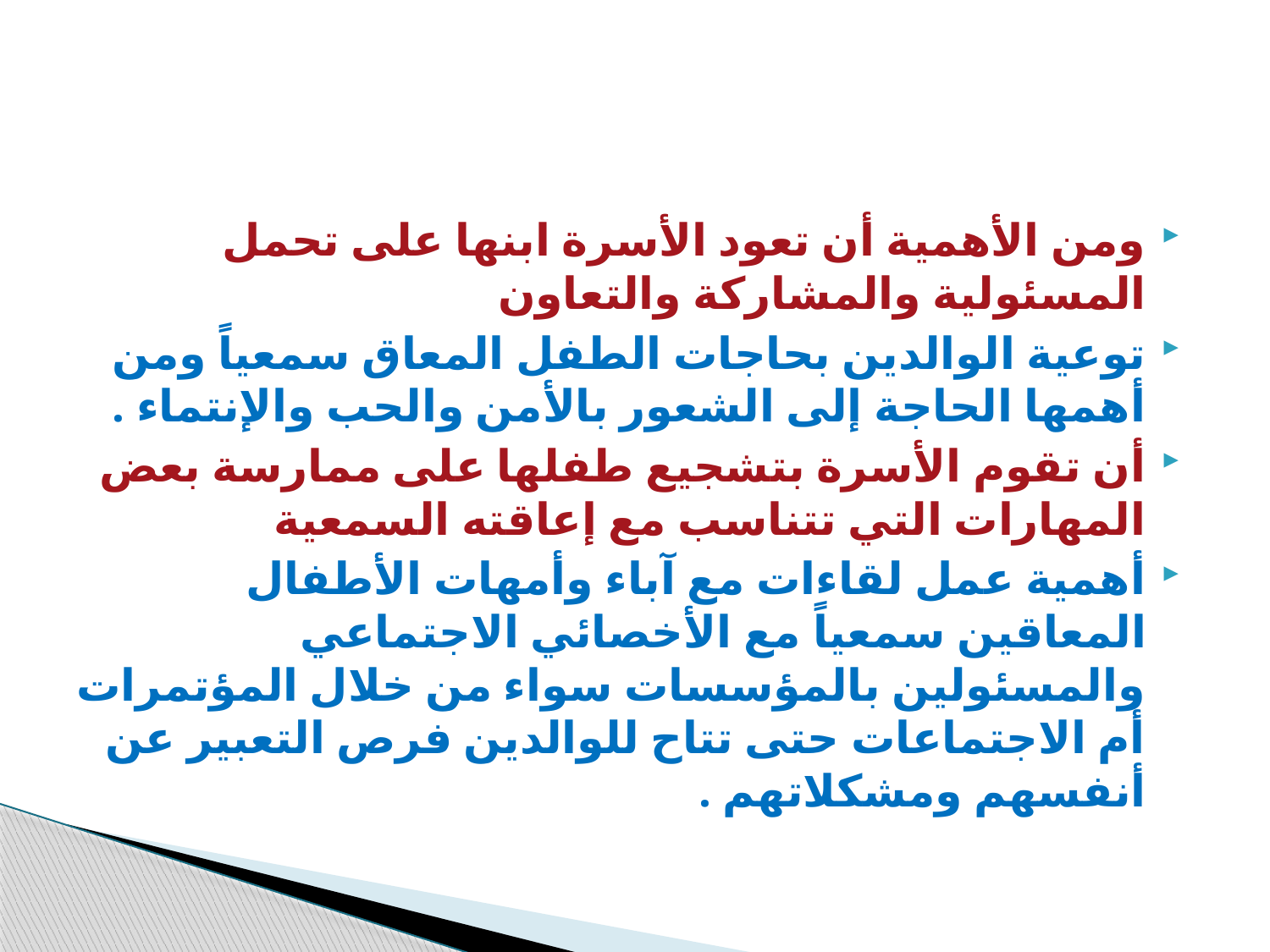

#
ومن الأهمية أن تعود الأسرة ابنها على تحمل المسئولية والمشاركة والتعاون
توعية الوالدين بحاجات الطفل المعاق سمعياً ومن أهمها الحاجة إلى الشعور بالأمن والحب والإنتماء .
أن تقوم الأسرة بتشجيع طفلها على ممارسة بعض المهارات التي تتناسب مع إعاقته السمعية
أهمية عمل لقاءات مع آباء وأمهات الأطفال المعاقين سمعياً مع الأخصائي الاجتماعي والمسئولين بالمؤسسات سواء من خلال المؤتمرات أم الاجتماعات حتى تتاح للوالدين فرص التعبير عن أنفسهم ومشكلاتهم .